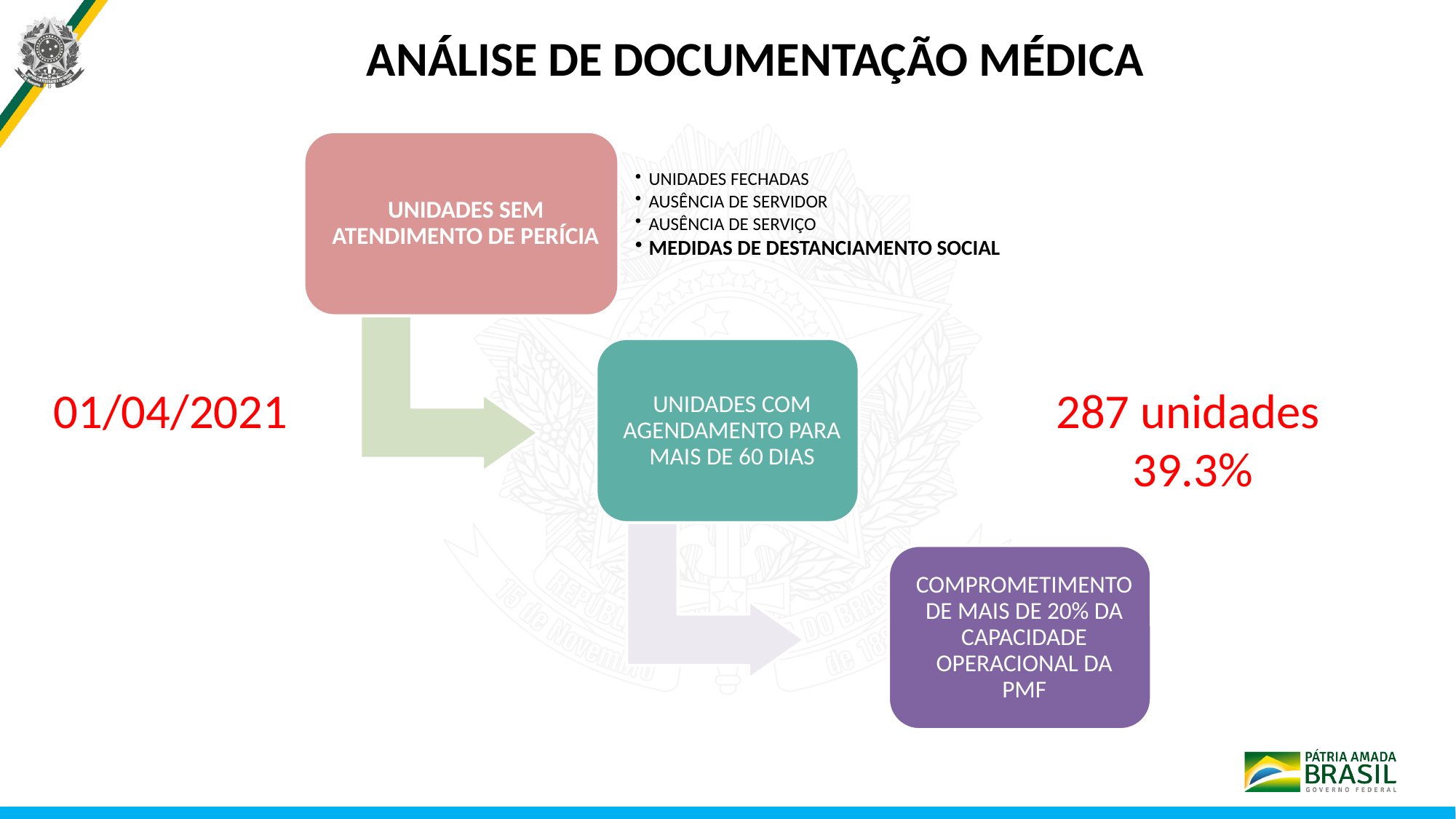

ANÁLISE DE DOCUMENTAÇÃO MÉDICA
UNIDADES SEM ATENDIMENTO DE PERÍCIA
UNIDADES FECHADAS
AUSÊNCIA DE SERVIDOR
AUSÊNCIA DE SERVIÇO
MEDIDAS DE DESTANCIAMENTO SOCIAL
UNIDADES COM AGENDAMENTO PARA MAIS DE 60 DIAS
COMPROMETIMENTO DE MAIS DE 20% DA CAPACIDADE OPERACIONAL DA PMF
01/04/2021
287 unidades
       39.3%